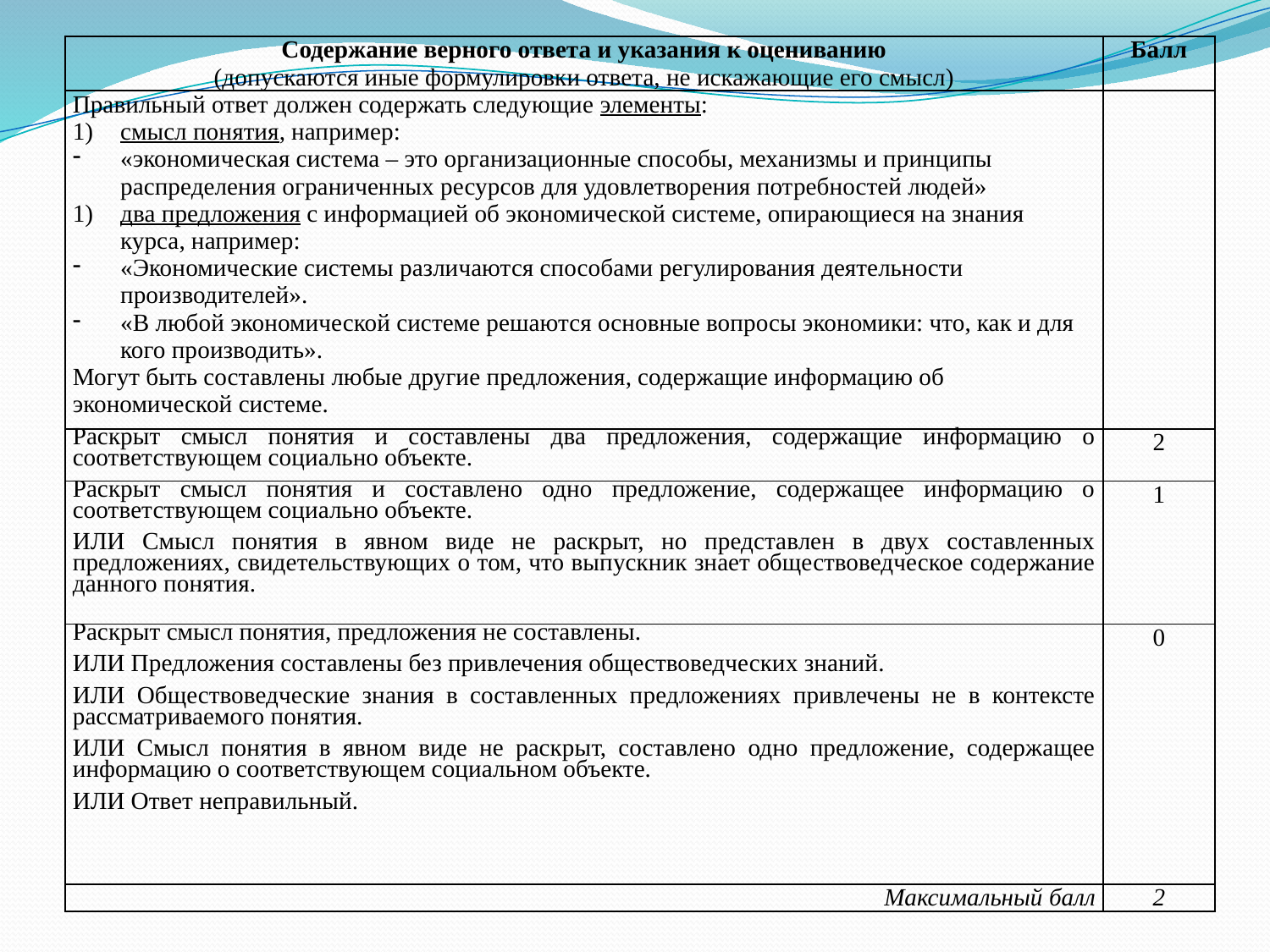

| Содержание верного ответа и указания к оцениванию (допускаются иные формулировки ответа, не искажающие его смысл) | Балл |
| --- | --- |
| Правильный ответ должен содержать следующие элементы: смысл понятия, например: «экономическая система – это организационные способы, механизмы и принципы распределения ограниченных ресурсов для удовлетворения потребностей людей» два предложения с информацией об экономической системе, опирающиеся на знания курса, например: «Экономические системы различаются способами регулирования деятельности производителей». «В любой экономической системе решаются основные вопросы экономики: что, как и для кого производить». Могут быть составлены любые другие предложения, содержащие информацию об экономической системе. |  |
| Раскрыт смысл понятия и составлены два предложения, содержащие информацию о соответствующем социально объекте. | 2 |
| Раскрыт смысл понятия и составлено одно предложение, содержащее информацию о соответствующем социально объекте. ИЛИ Смысл понятия в явном виде не раскрыт, но представлен в двух составленных предложениях, свидетельствующих о том, что выпускник знает обществоведческое содержание данного понятия. | 1 |
| Раскрыт смысл понятия, предложения не составлены. ИЛИ Предложения составлены без привлечения обществоведческих знаний. ИЛИ Обществоведческие знания в составленных предложениях привлечены не в контексте рассматриваемого понятия. ИЛИ Смысл понятия в явном виде не раскрыт, составлено одно предложение, содержащее информацию о соответствующем социальном объекте. ИЛИ Ответ неправильный. | 0 |
| Максимальный балл | 2 |